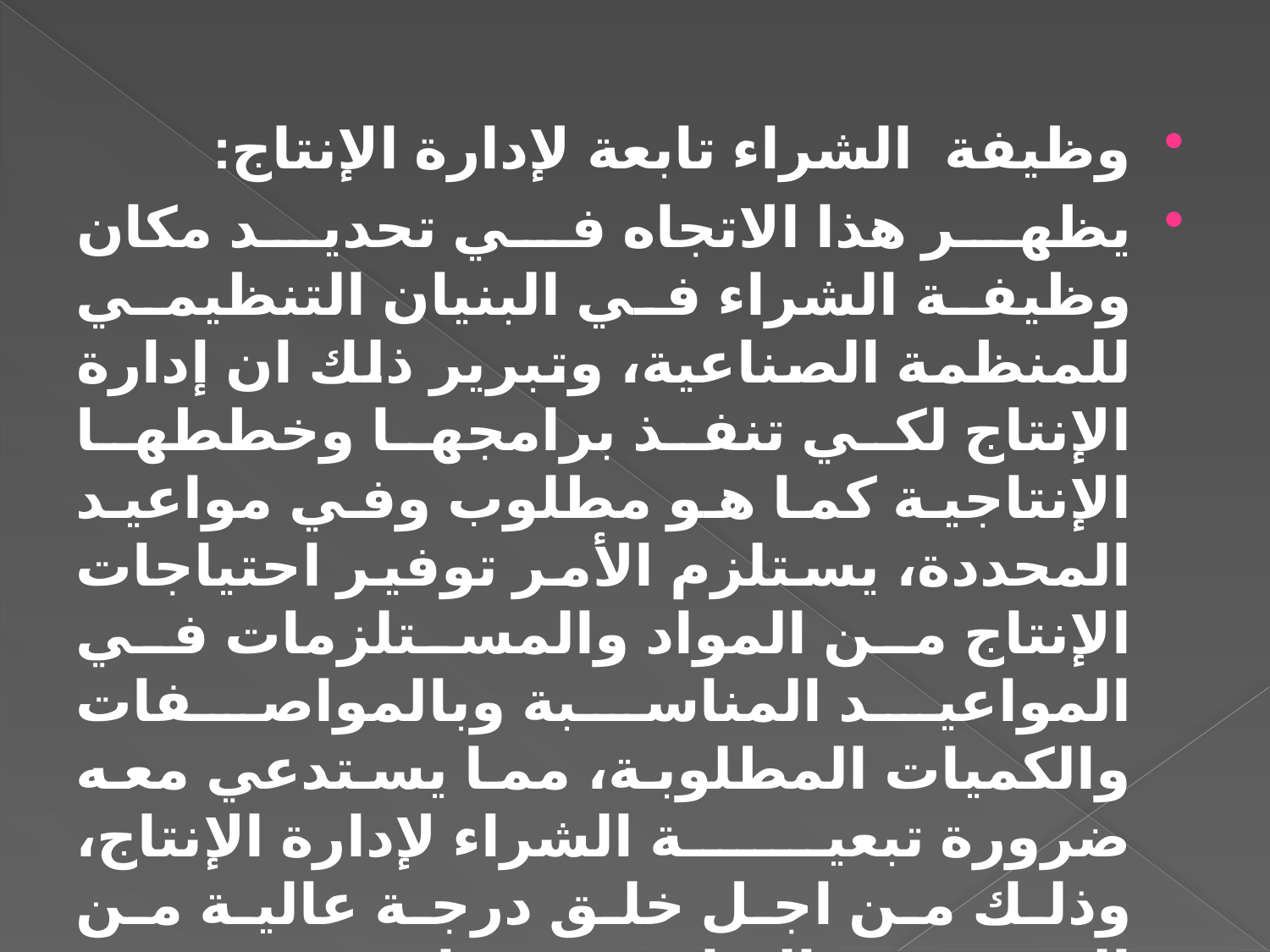

وظيفة  الشراء تابعة لإدارة الإنتاج:
يظهر هذا الاتجاه في تحديد مكان وظيفة الشراء في البنيان التنظيمي للمنظمة الصناعية، وتبرير ذلك ان إدارة الإنتاج لكي تنفذ برامجها وخططها الإنتاجية كما هو مطلوب وفي مواعيد المحددة، يستلزم الأمر توفير احتياجات الإنتاج من المواد والمستلزمات في المواعيد المناسبة وبالمواصفات والكميات المطلوبة، مما يستدعي معه ضرورة تبعية الشراء لإدارة الإنتاج، وذلك من اجل خلق درجة عالية من التنسيق والتعاون فيما بين هذين النشاطين....الخ.